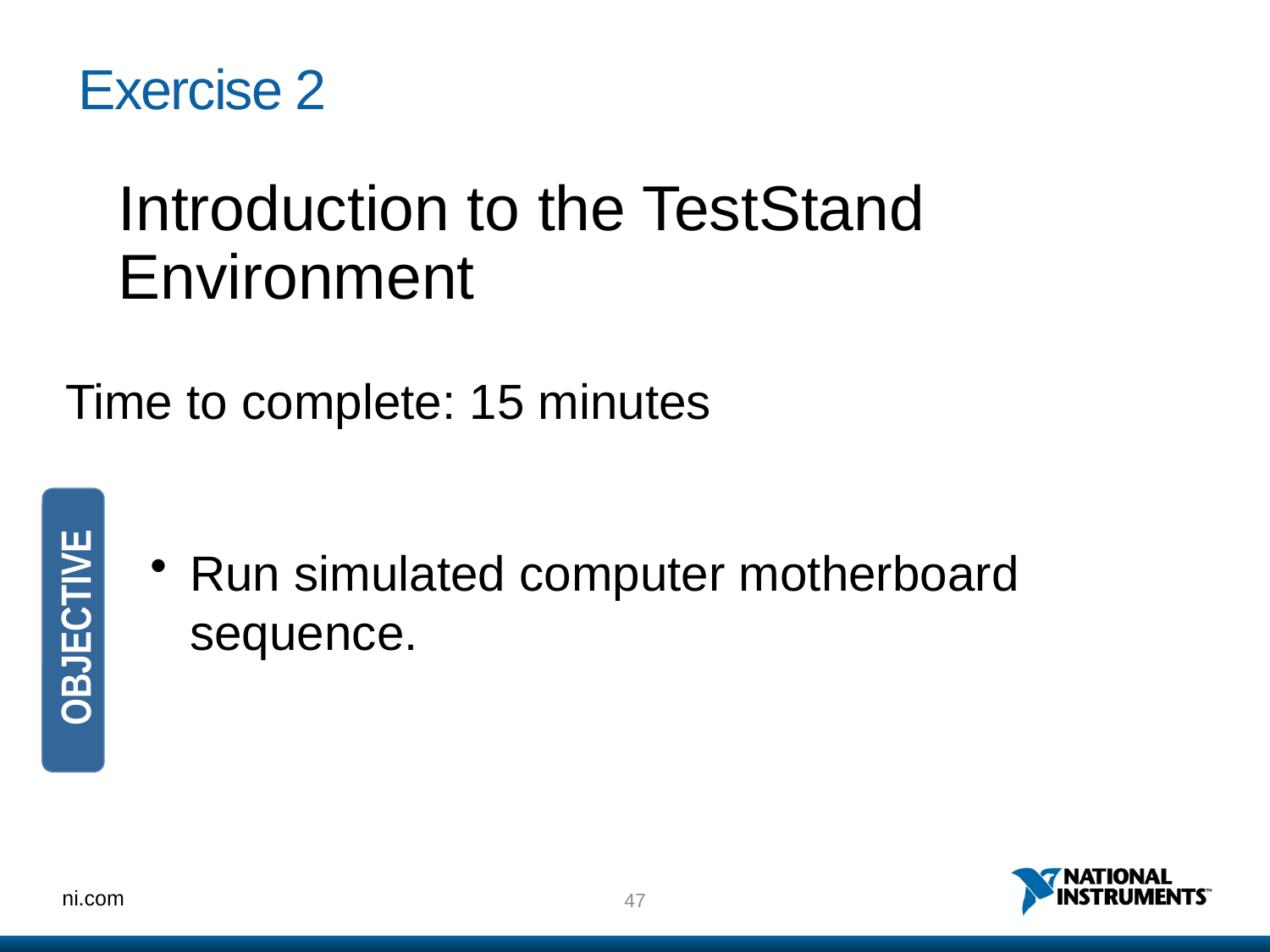

# Exercise 2
	Introduction to the TestStand Environment

Time to complete: 15 minutes
Run simulated computer motherboard sequence.
OBJECTIVE